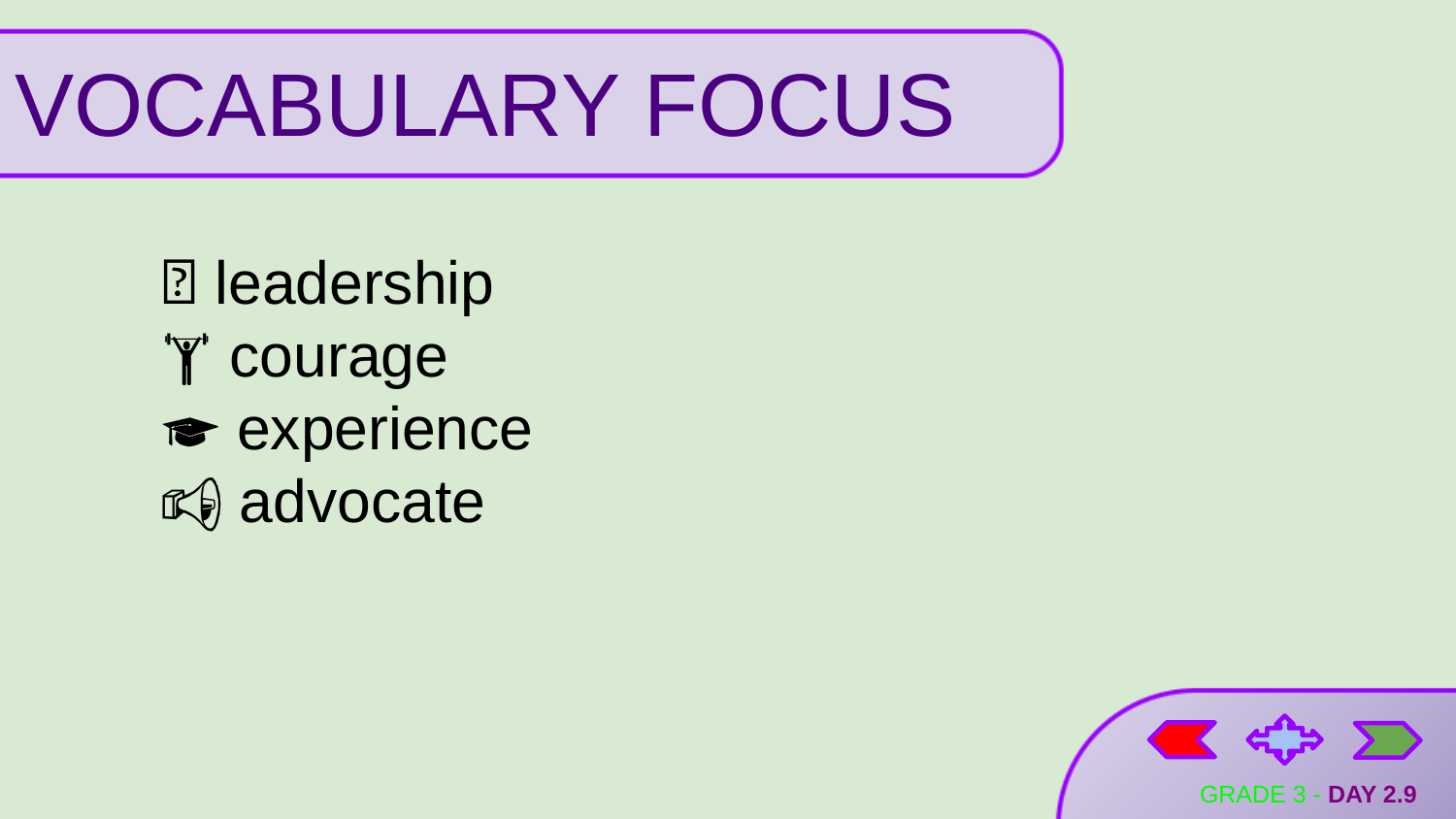

# VOCABULARY FOCUS

🦸 leadership
🏋️ courage
🎓 experience
📢 advocate

GRADE 3 - DAY 2.9